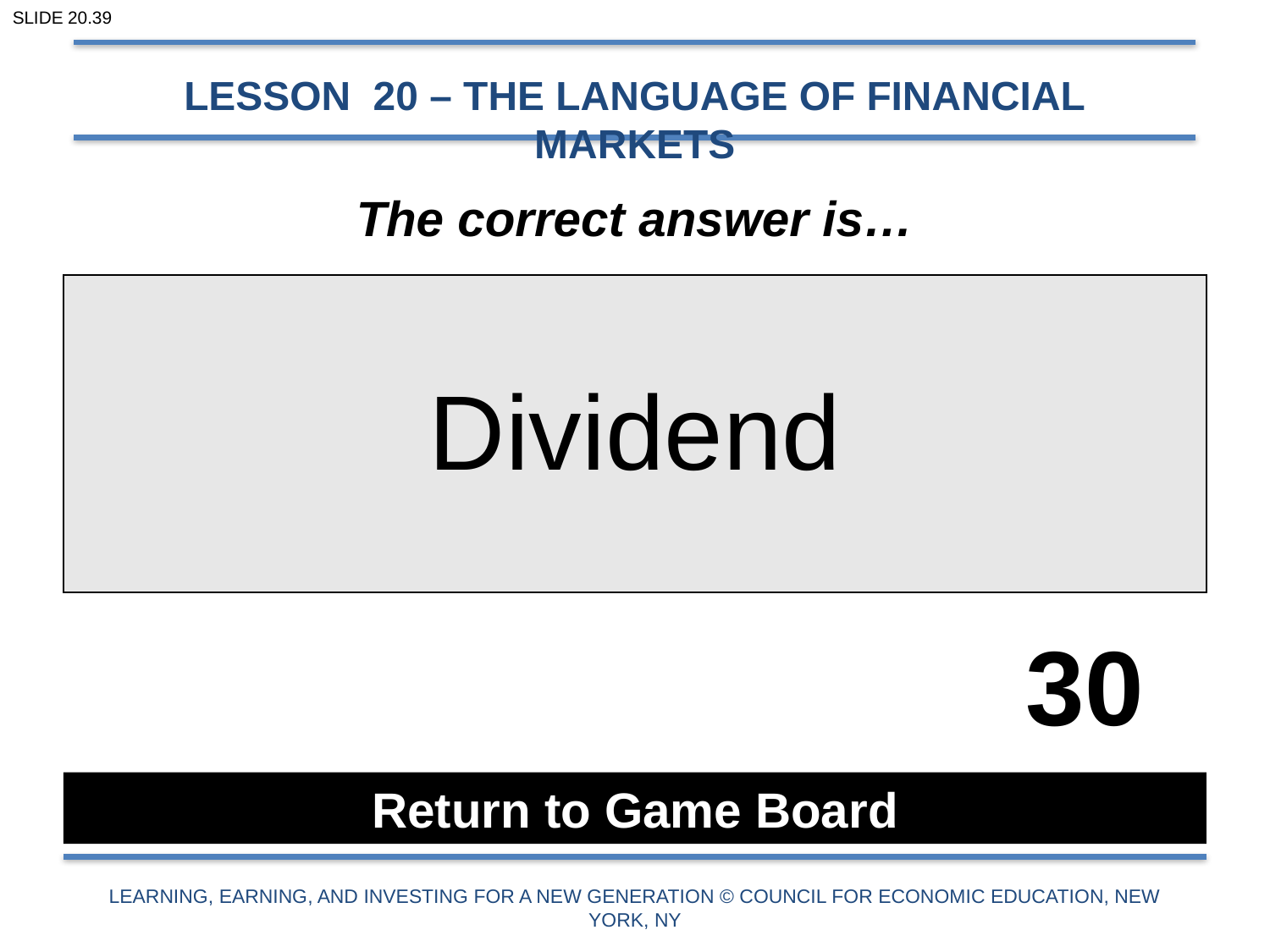

Slide 20.39
Lesson  20 – The Language of Financial Markets
# The correct answer is…
| Dividend |
| --- |
30
Return to Game Board